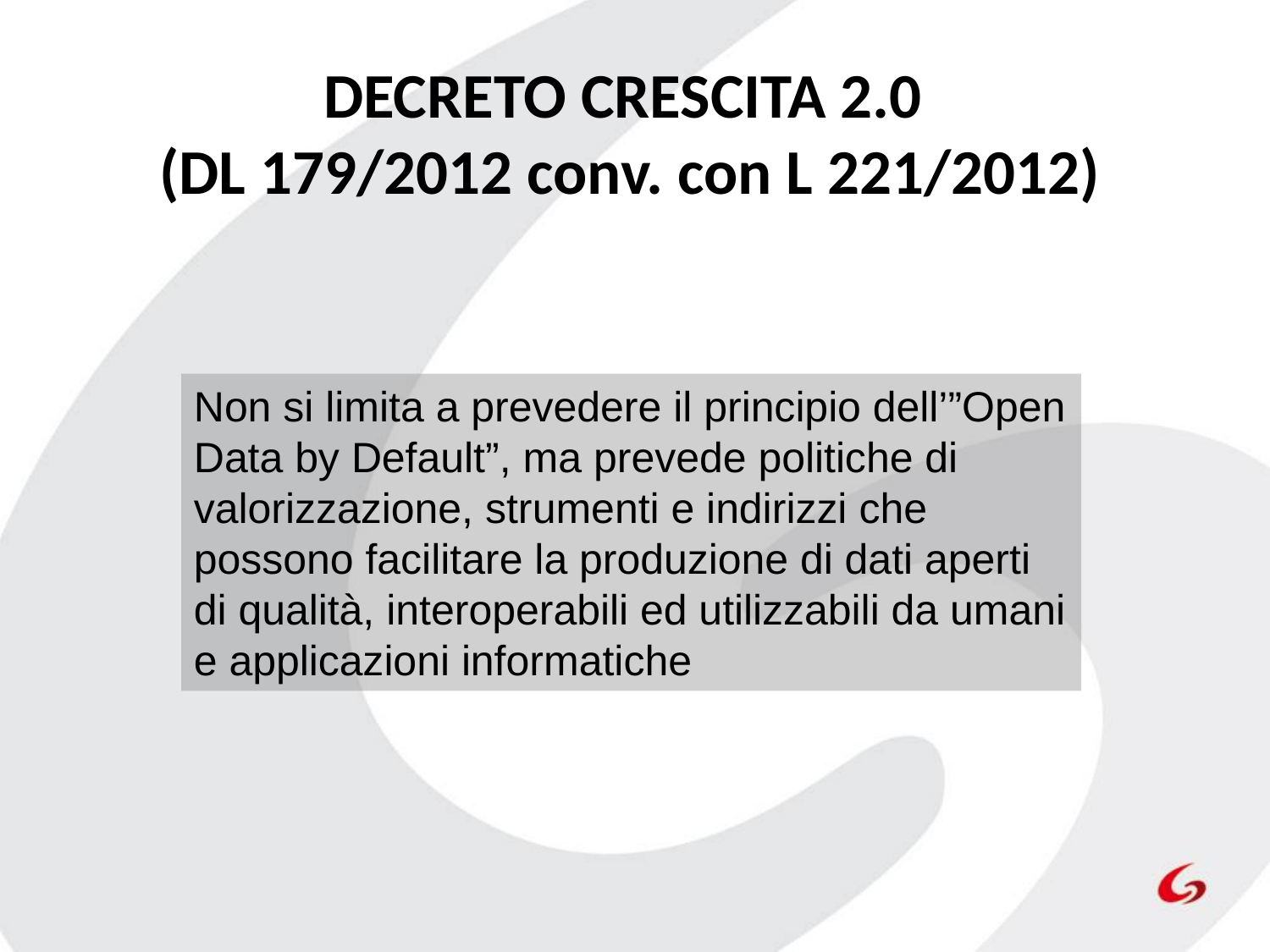

# DECRETO CRESCITA 2.0 (DL 179/2012 conv. con L 221/2012)
Non si limita a prevedere il principio dell’”Open Data by Default”, ma prevede politiche di valorizzazione, strumenti e indirizzi che possono facilitare la produzione di dati aperti di qualità, interoperabili ed utilizzabili da umani e applicazioni informatiche